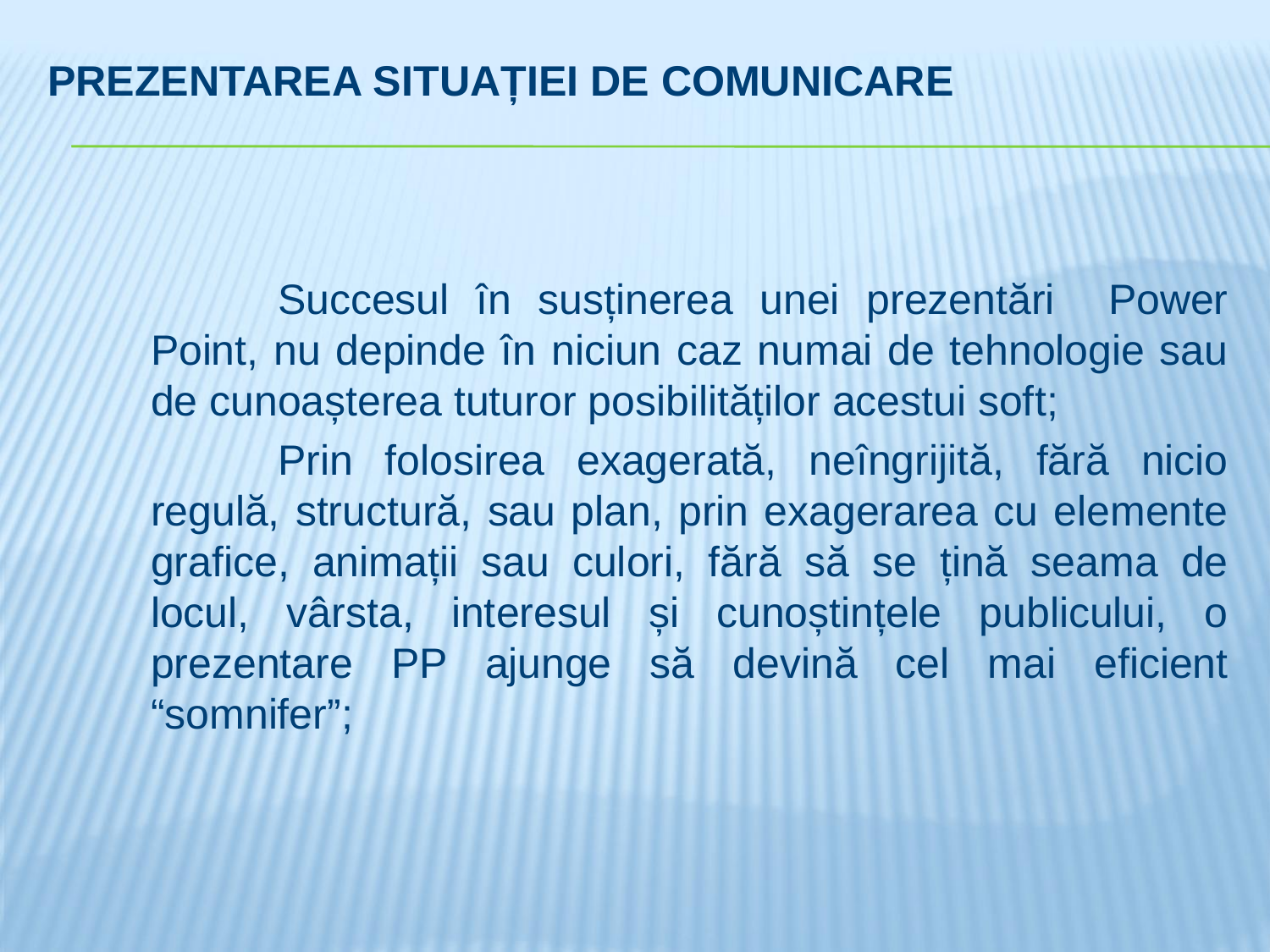

# Prezentarea situației de comunicare
		Succesul în susținerea unei prezentări  Power Point, nu depinde în niciun caz numai de tehnologie sau de cunoașterea tuturor posibilităților acestui soft;
		Prin folosirea exagerată, neîngrijită, fără nicio regulă, structură, sau plan, prin exagerarea cu elemente grafice, animații sau culori, fără să se țină seama de locul, vârsta, interesul și cunoștințele publicului, o prezentare PP ajunge să devină cel mai eficient “somnifer”;